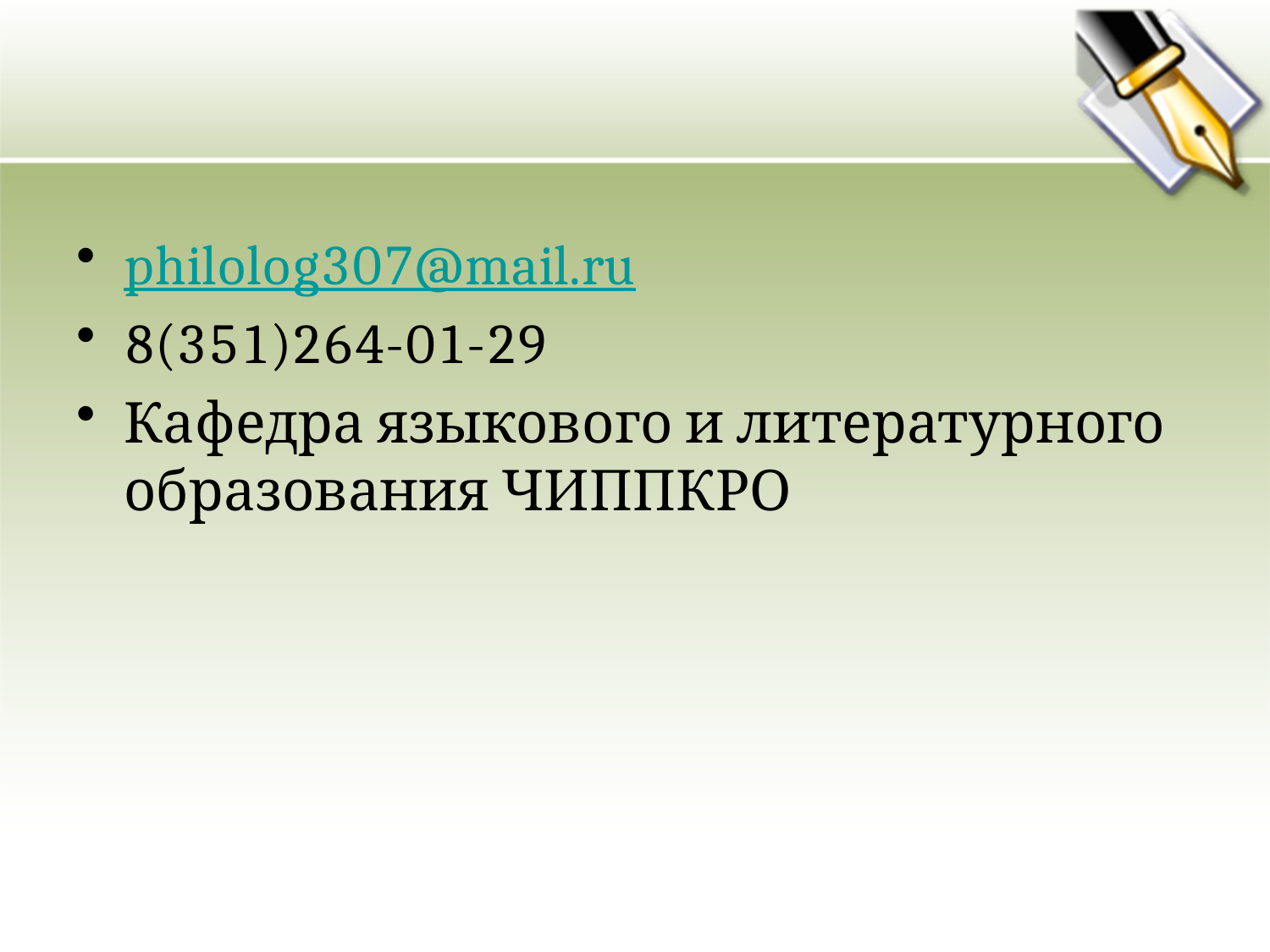

#
philolog307@mail.ru
8(351)264-01-29
Кафедра языкового и литературного образования ЧИППКРО